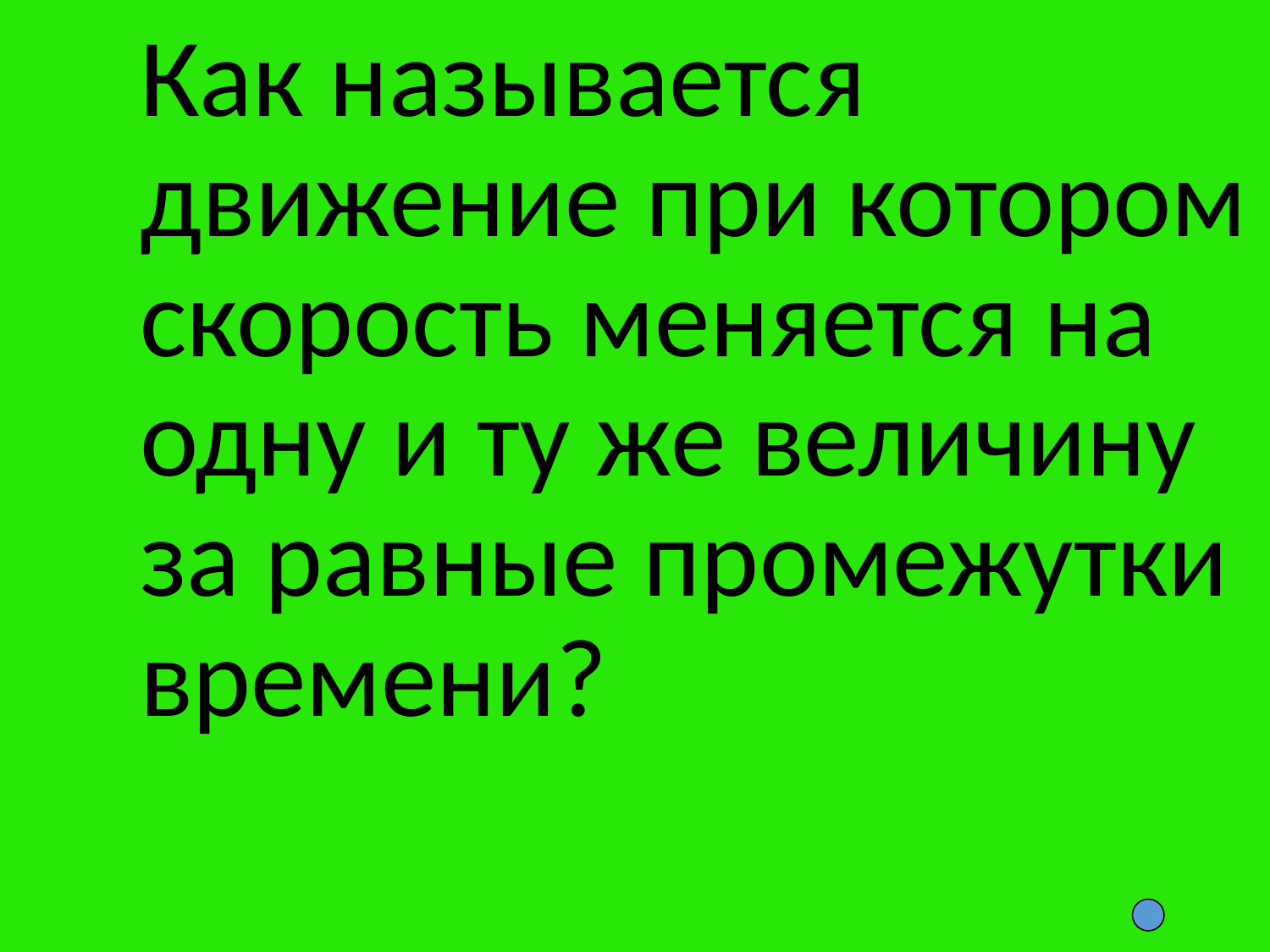

Как называется движение при котором скорость меняется на одну и ту же величину за равные промежутки времени?